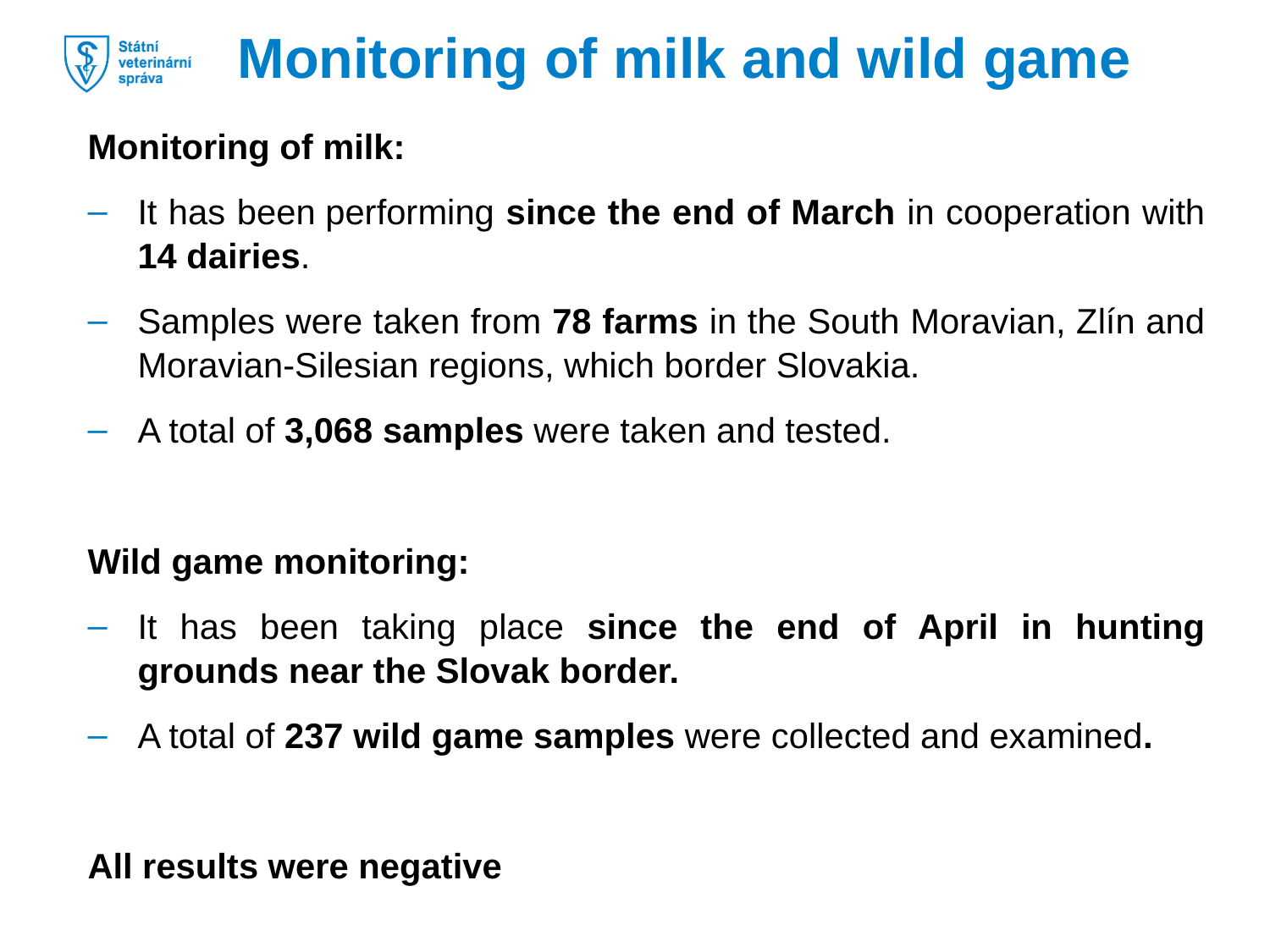

Monitoring of milk and wild game

Monitoring of milk:
It has been performing since the end of March in cooperation with 14 dairies.
Samples were taken from 78 farms in the South Moravian, Zlín and Moravian-Silesian regions, which border Slovakia.
A total of 3,068 samples were taken and tested.

Wild game monitoring:
It has been taking place since the end of April in hunting grounds near the Slovak border.
A total of 237 wild game samples were collected and examined.

All results were negative